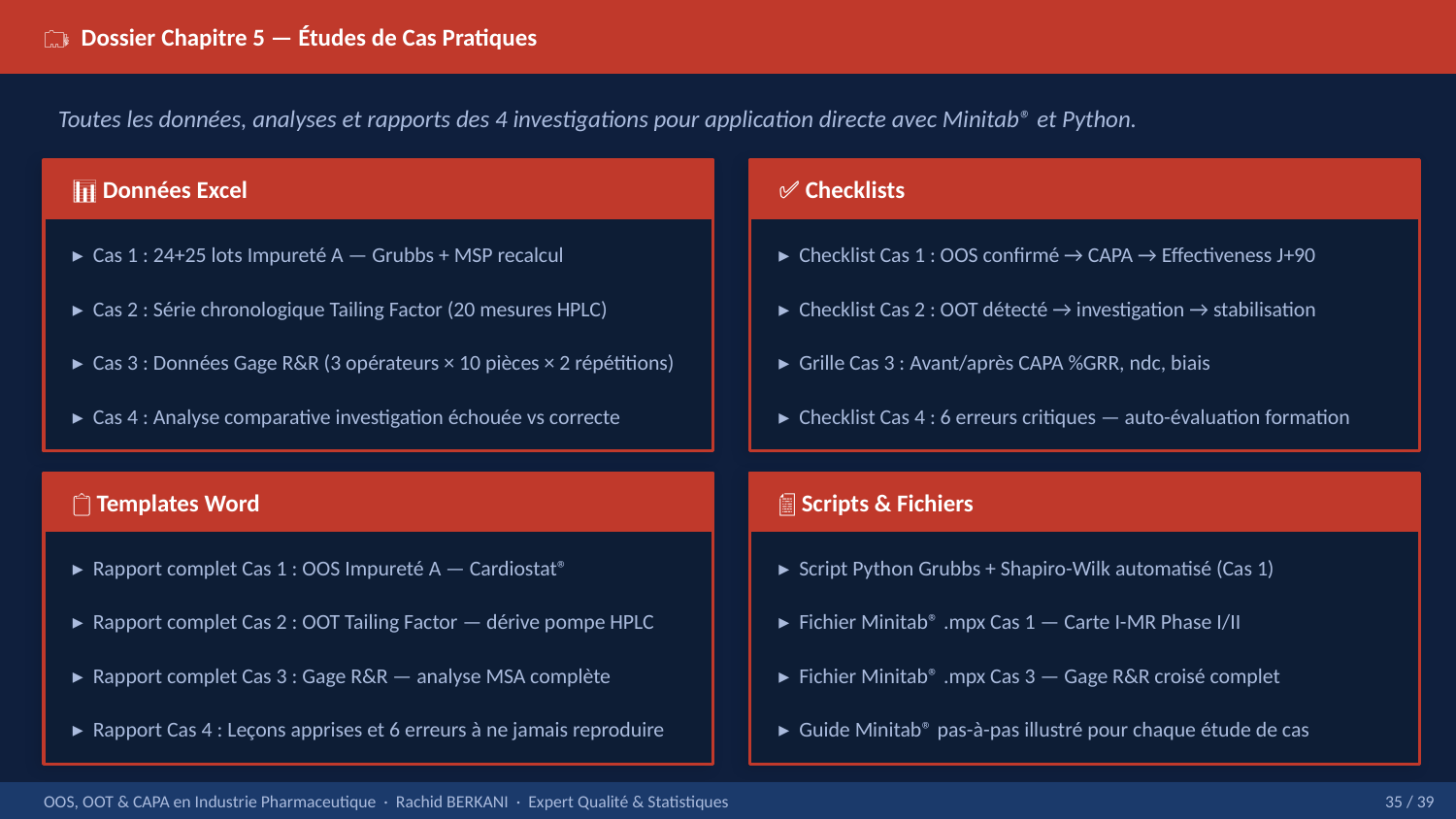

🗂  Dossier Chapitre 5 — Études de Cas Pratiques
Toutes les données, analyses et rapports des 4 investigations pour application directe avec Minitab® et Python.

📊 Données Excel

✅ Checklists
▸  Cas 1 : 24+25 lots Impureté A — Grubbs + MSP recalcul
▸  Checklist Cas 1 : OOS confirmé → CAPA → Effectiveness J+90
▸  Cas 2 : Série chronologique Tailing Factor (20 mesures HPLC)
▸  Checklist Cas 2 : OOT détecté → investigation → stabilisation
▸  Cas 3 : Données Gage R&R (3 opérateurs × 10 pièces × 2 répétitions)
▸  Grille Cas 3 : Avant/après CAPA %GRR, ndc, biais
▸  Cas 4 : Analyse comparative investigation échouée vs correcte
▸  Checklist Cas 4 : 6 erreurs critiques — auto-évaluation formation

📋 Templates Word

📄 Scripts & Fichiers
▸  Rapport complet Cas 1 : OOS Impureté A — Cardiostat®
▸  Script Python Grubbs + Shapiro-Wilk automatisé (Cas 1)
▸  Rapport complet Cas 2 : OOT Tailing Factor — dérive pompe HPLC
▸  Fichier Minitab® .mpx Cas 1 — Carte I-MR Phase I/II
▸  Rapport complet Cas 3 : Gage R&R — analyse MSA complète
▸  Fichier Minitab® .mpx Cas 3 — Gage R&R croisé complet
▸  Rapport Cas 4 : Leçons apprises et 6 erreurs à ne jamais reproduire
▸  Guide Minitab® pas-à-pas illustré pour chaque étude de cas

OOS, OOT & CAPA en Industrie Pharmaceutique  ·  Rachid BERKANI  ·  Expert Qualité & Statistiques
35 / 39